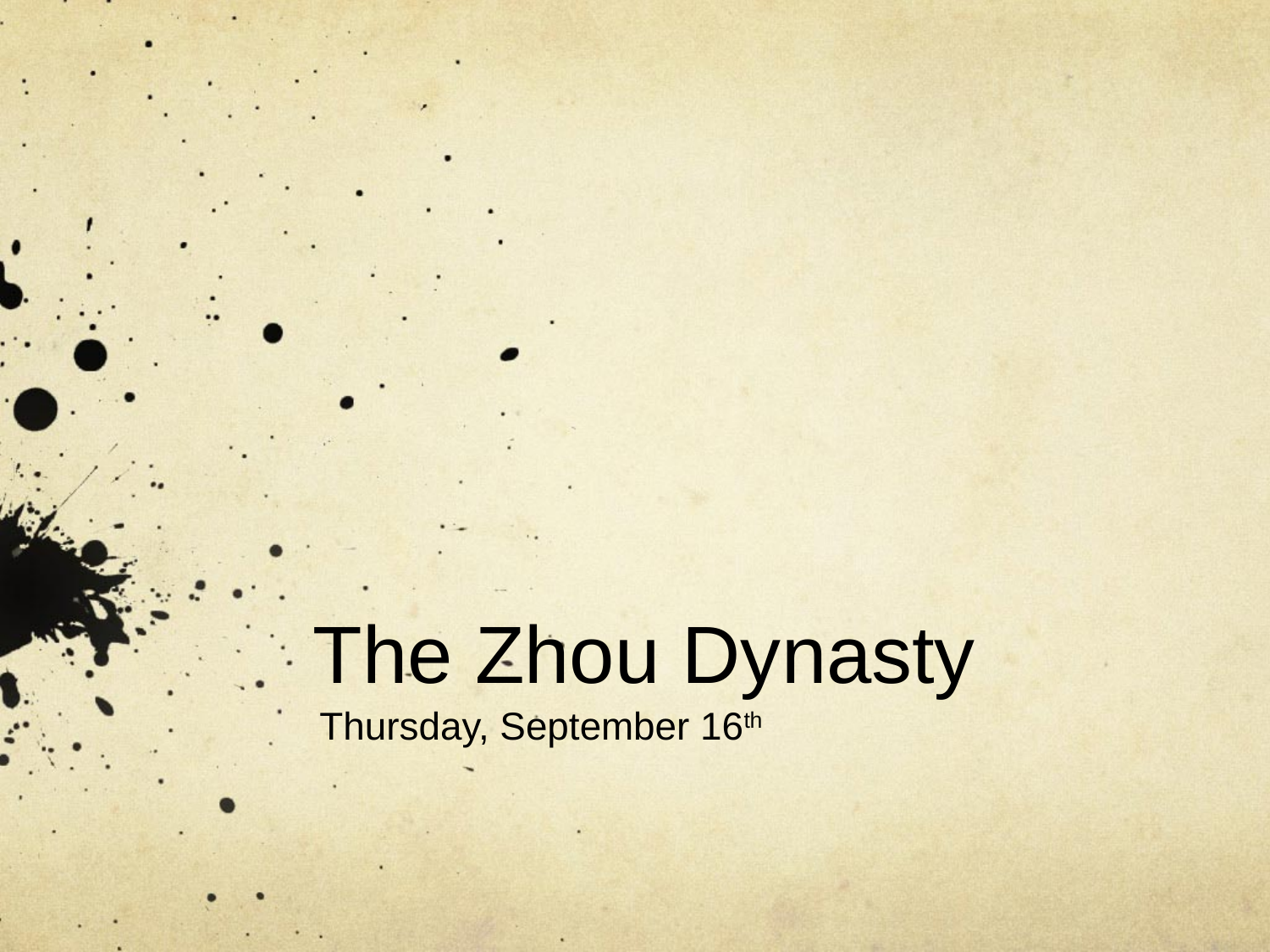

# The Zhou Dynasty
Thursday, September 16th